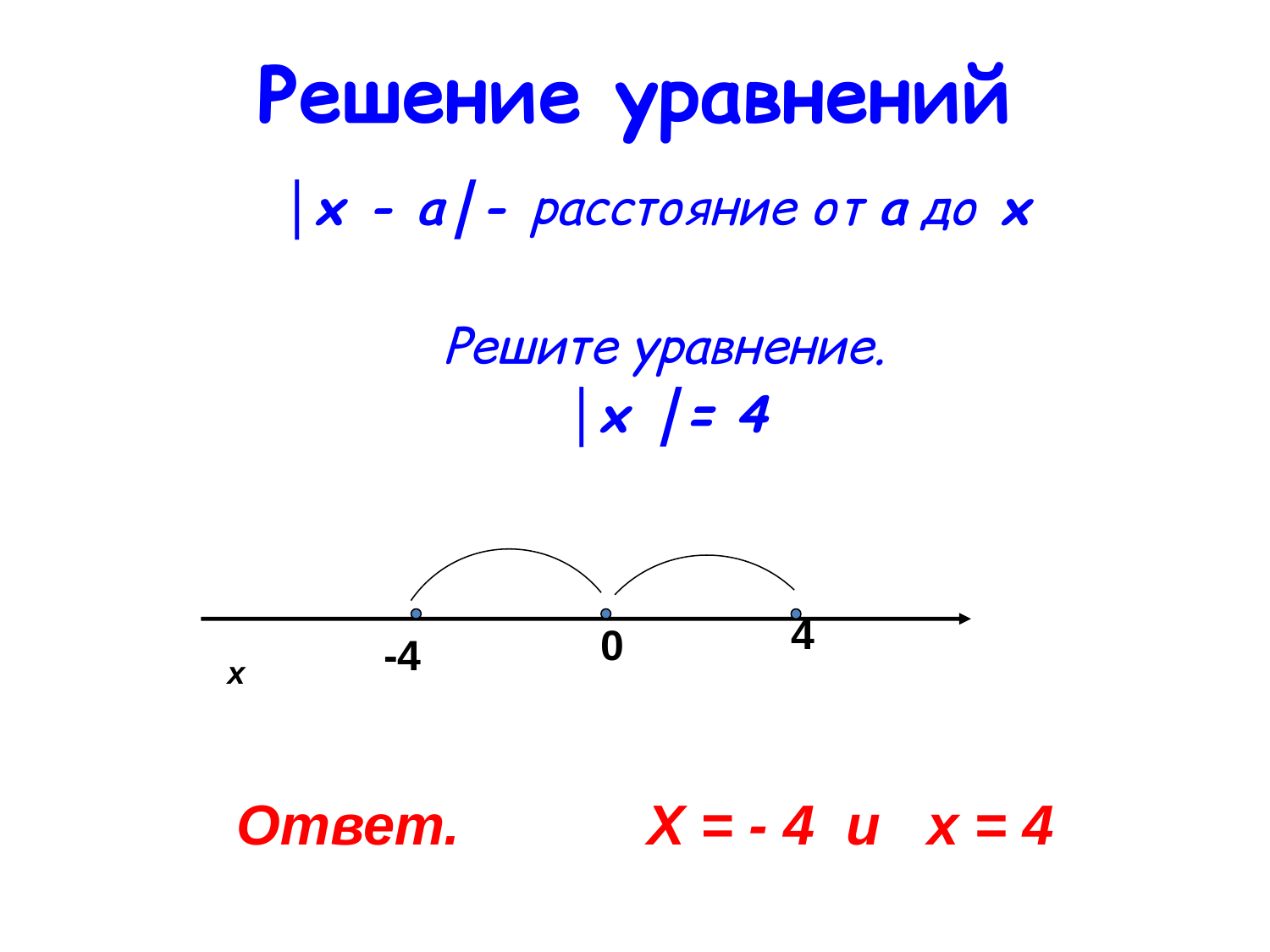

# Решение уравнений
│х - а│- расстояние от а до х

Решите уравнение.
│х │= 4

4

0

-4

х
 Ответ.            Х = - 4  и   х = 4